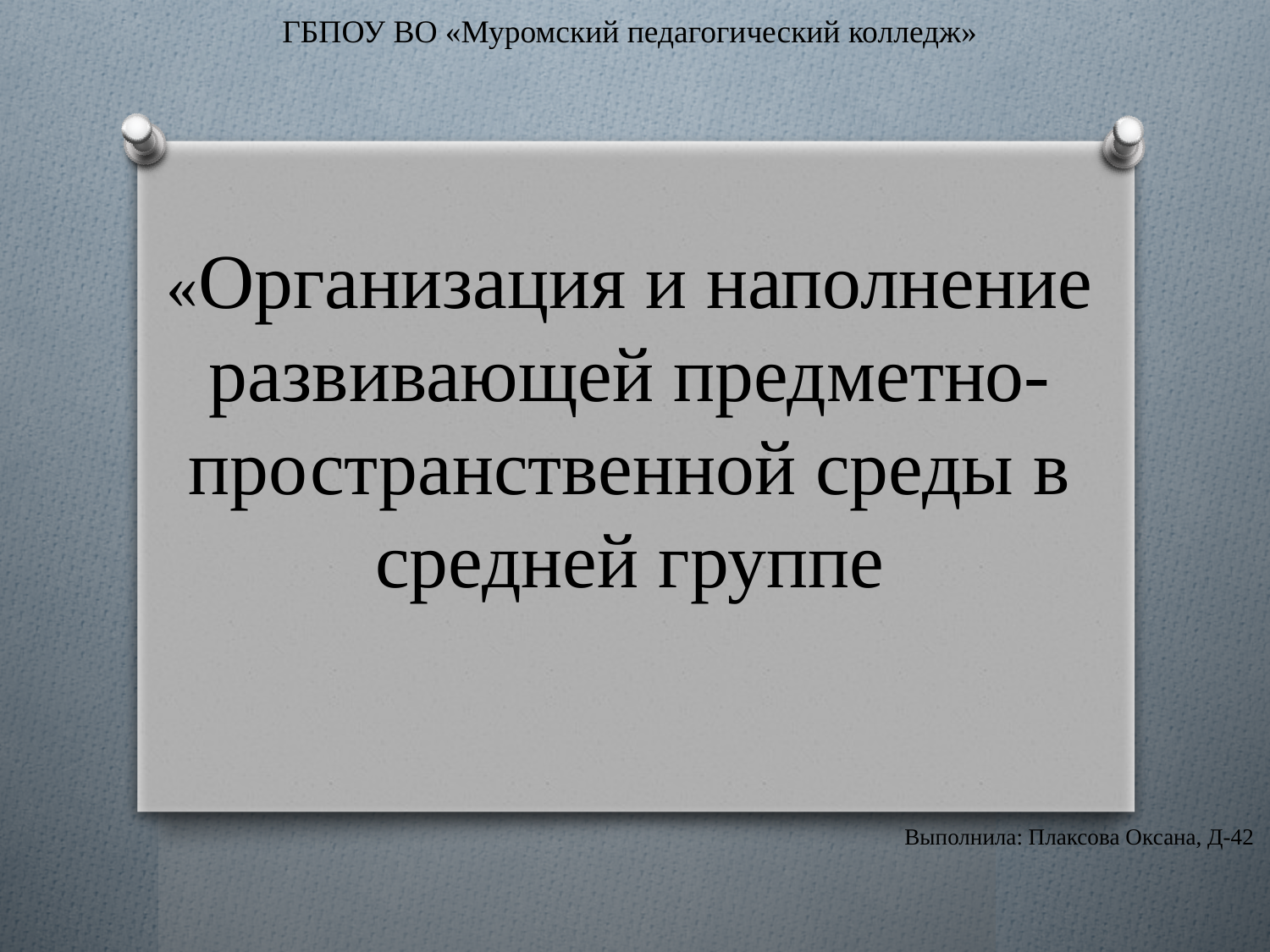

ГБПОУ ВО «Муромский педагогический колледж»
# «Организация и наполнение развивающей предметно-пространственной среды в средней группе
Выполнила: Плаксова Оксана, Д-42